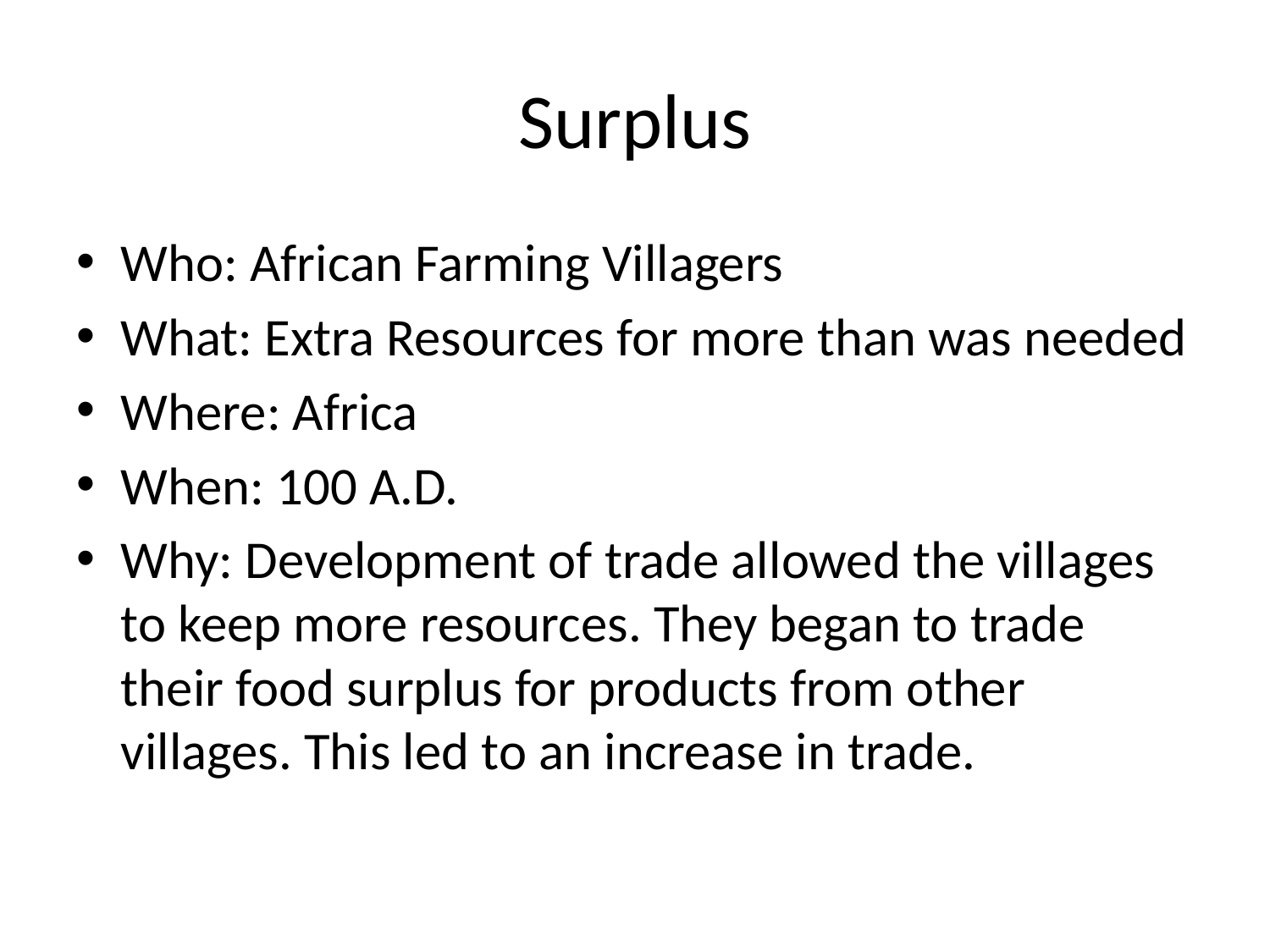

# Surplus
Who: African Farming Villagers
What: Extra Resources for more than was needed
Where: Africa
When: 100 A.D.
Why: Development of trade allowed the villages to keep more resources. They began to trade their food surplus for products from other villages. This led to an increase in trade.